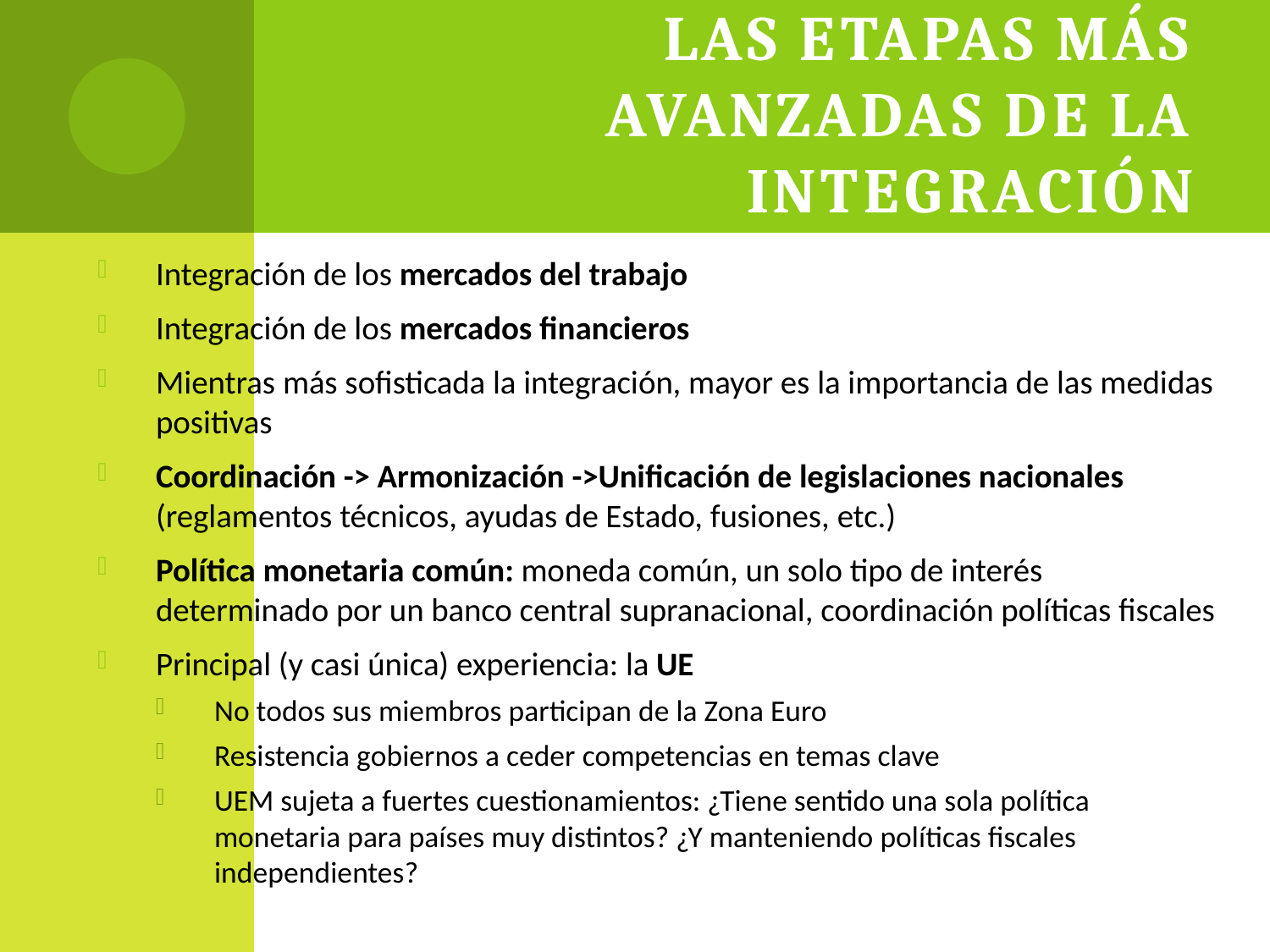

# Las etapas más avanzadas de la integración
Integración de los mercados del trabajo
Integración de los mercados financieros
Mientras más sofisticada la integración, mayor es la importancia de las medidas positivas
Coordinación -> Armonización ->Unificación de legislaciones nacionales (reglamentos técnicos, ayudas de Estado, fusiones, etc.)
Política monetaria común: moneda común, un solo tipo de interés determinado por un banco central supranacional, coordinación políticas fiscales
Principal (y casi única) experiencia: la UE
No todos sus miembros participan de la Zona Euro
Resistencia gobiernos a ceder competencias en temas clave
UEM sujeta a fuertes cuestionamientos: ¿Tiene sentido una sola política monetaria para países muy distintos? ¿Y manteniendo políticas fiscales independientes?